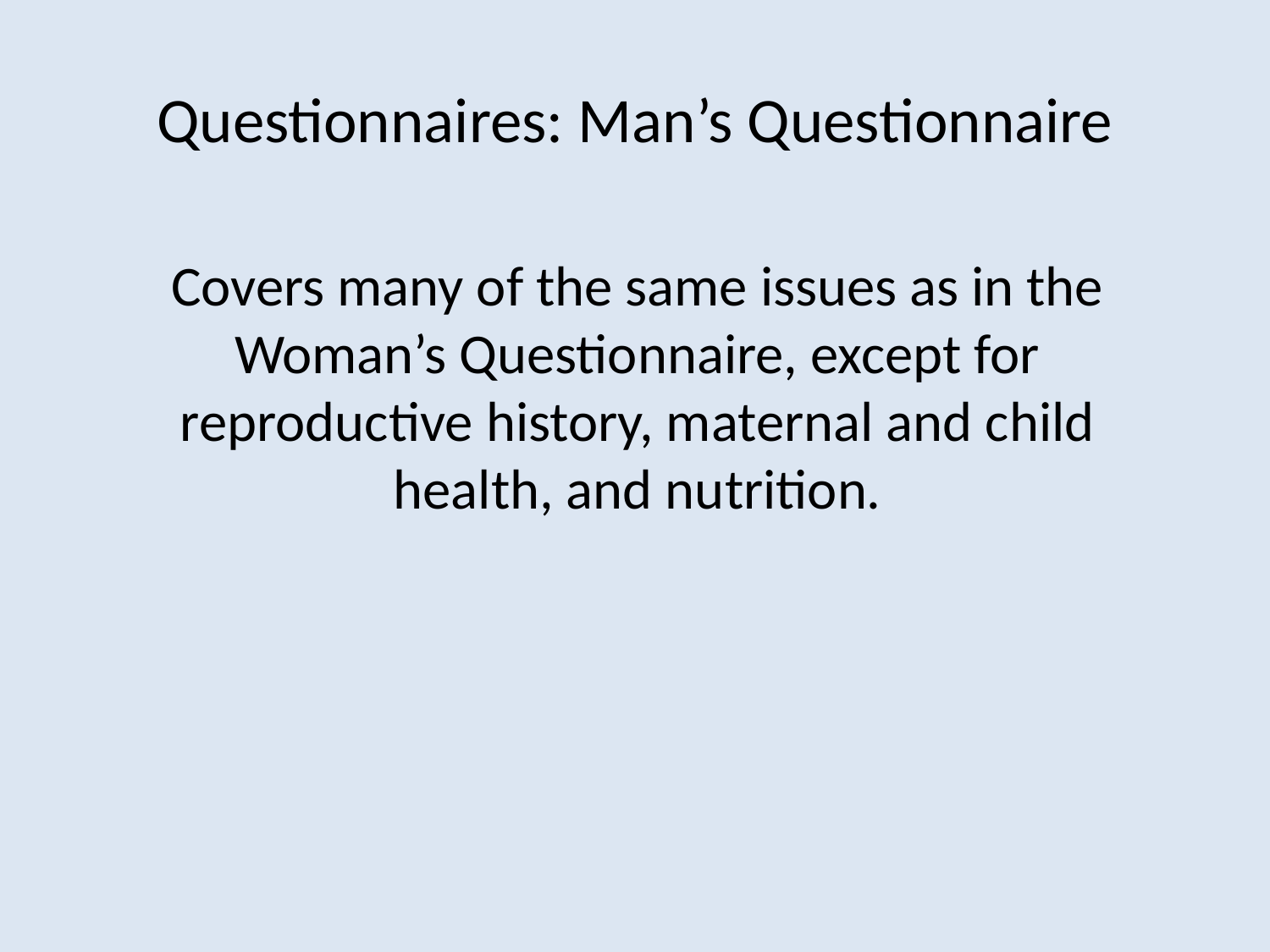

# Questionnaires: Man’s Questionnaire
	Covers many of the same issues as in the Woman’s Questionnaire, except for reproductive history, maternal and child health, and nutrition.